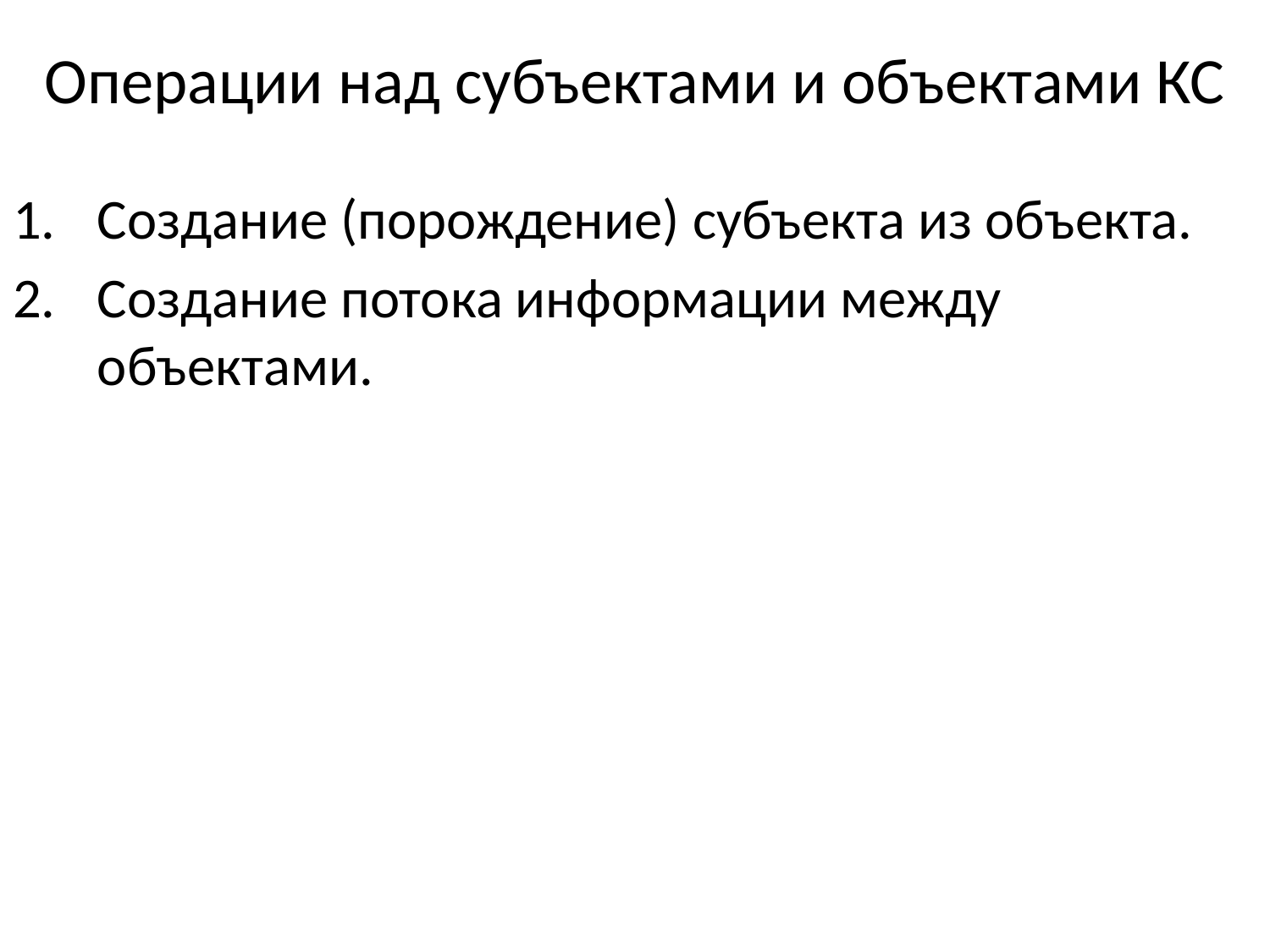

# Операции над субъектами и объектами КС
Создание (порождение) субъекта из объекта.
Создание потока информации между объектами.